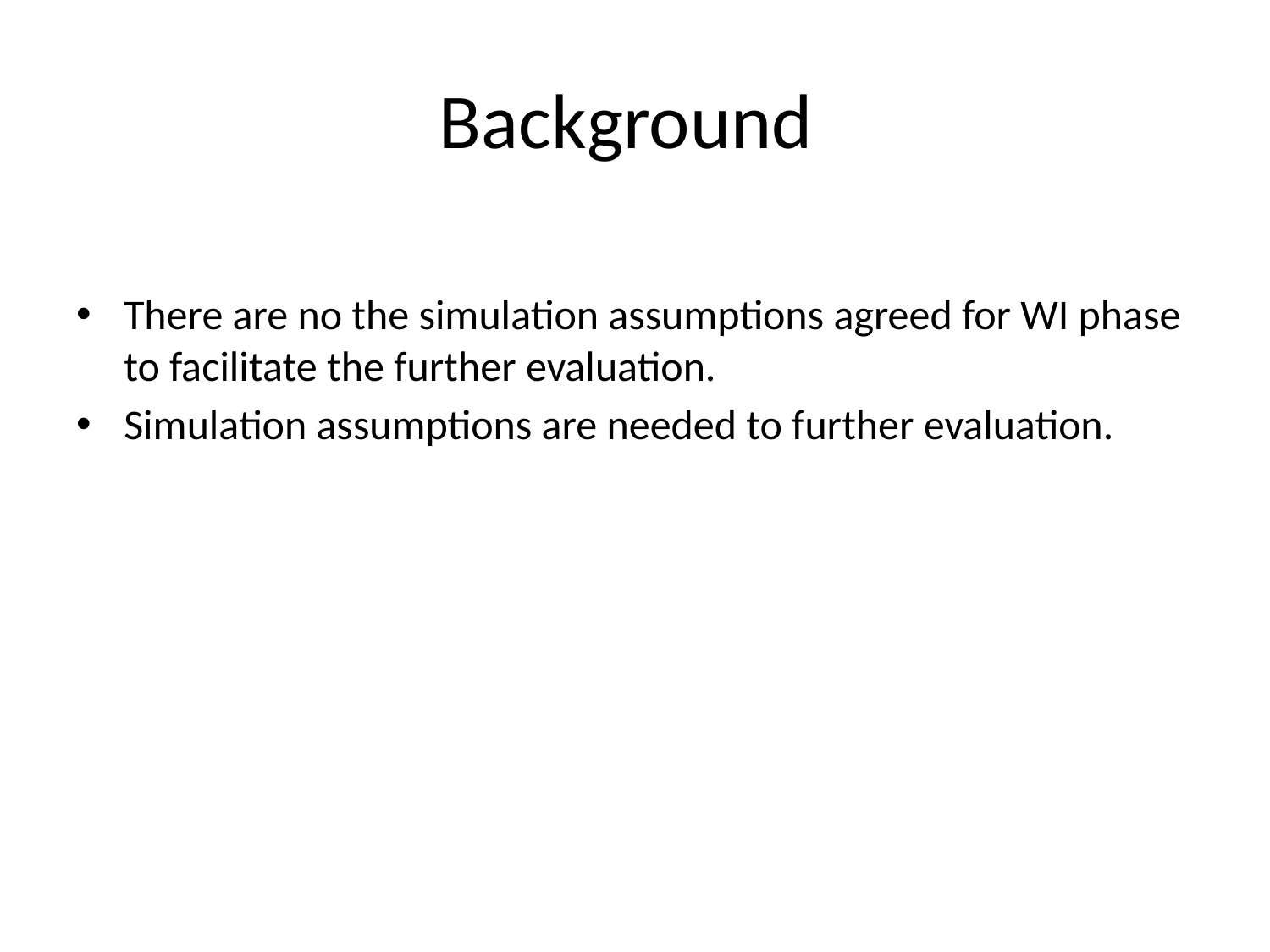

# Background

There are no the simulation assumptions agreed for WI phase to facilitate the further evaluation.
Simulation assumptions are needed to further evaluation.